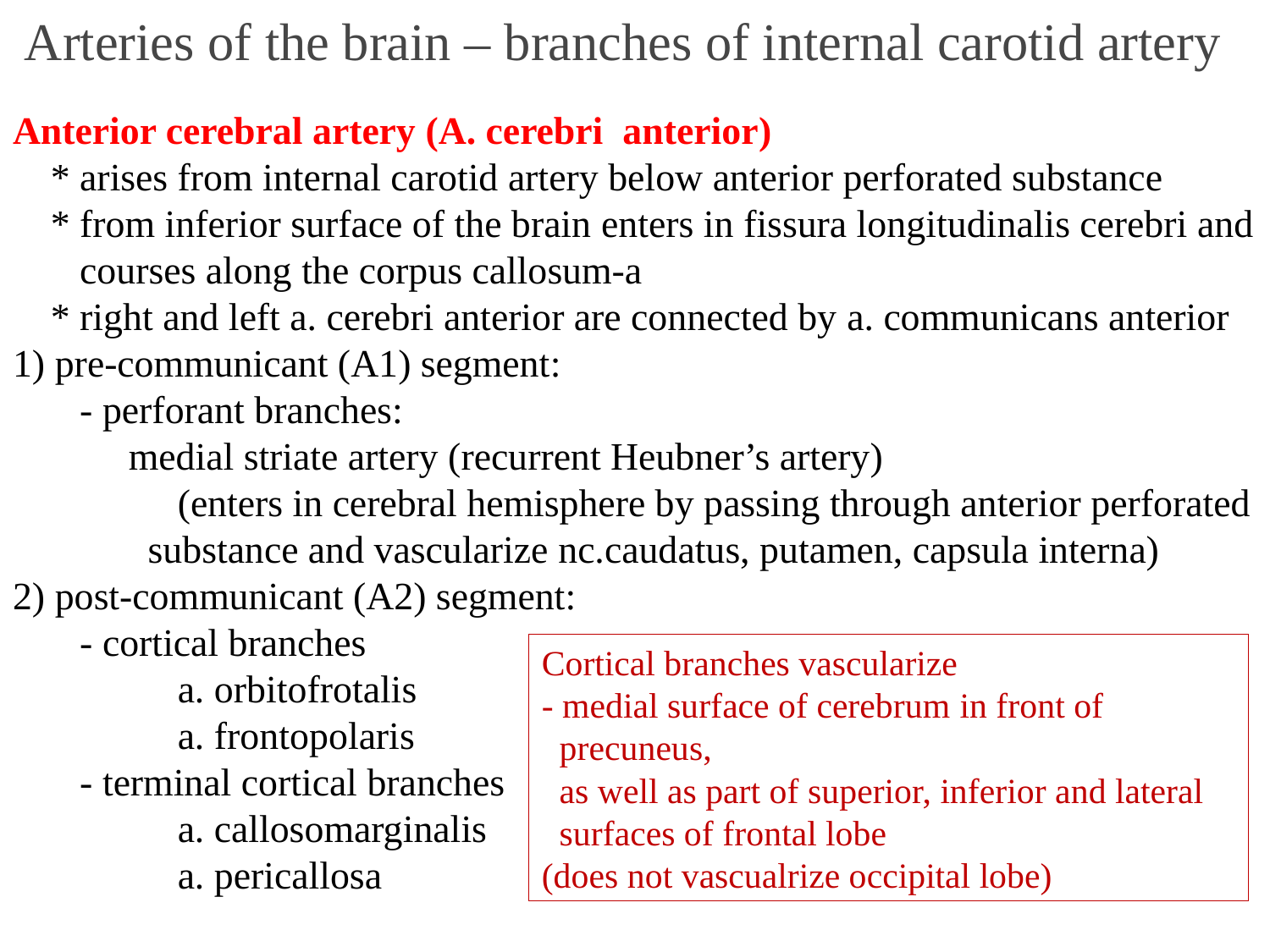

# Arteries of the brain – branches of internal carotid artery
Anterior cerebral artery (A. cerebri  anterior)
* arises from internal carotid artery below anterior perforated substance
* from inferior surface of the brain enters in fissura longitudinalis cerebri and
   courses along the corpus callosum-a
* right and left a. cerebri anterior are connected by a. communicans anterior
1) pre-communicant (A1) segment:
   - perforant branches:
	        medial striate artery (recurrent Heubner’s artery)
	(enters in cerebral hemisphere by passing through anterior perforated
          substance and vascularize nc.caudatus, putamen, capsula interna)
2) post-communicant (A2) segment:
	   - cortical branches
		a. orbitofrotalis
		a. frontopolaris
	   - terminal cortical branches
		a. callosomarginalis
	a. pericallosa
Cortical branches vascularize
- medial surface of cerebrum in front of
  precuneus,
  as well as part of superior, inferior and lateral
  surfaces of frontal lobe
(does not vascualrize occipital lobe)